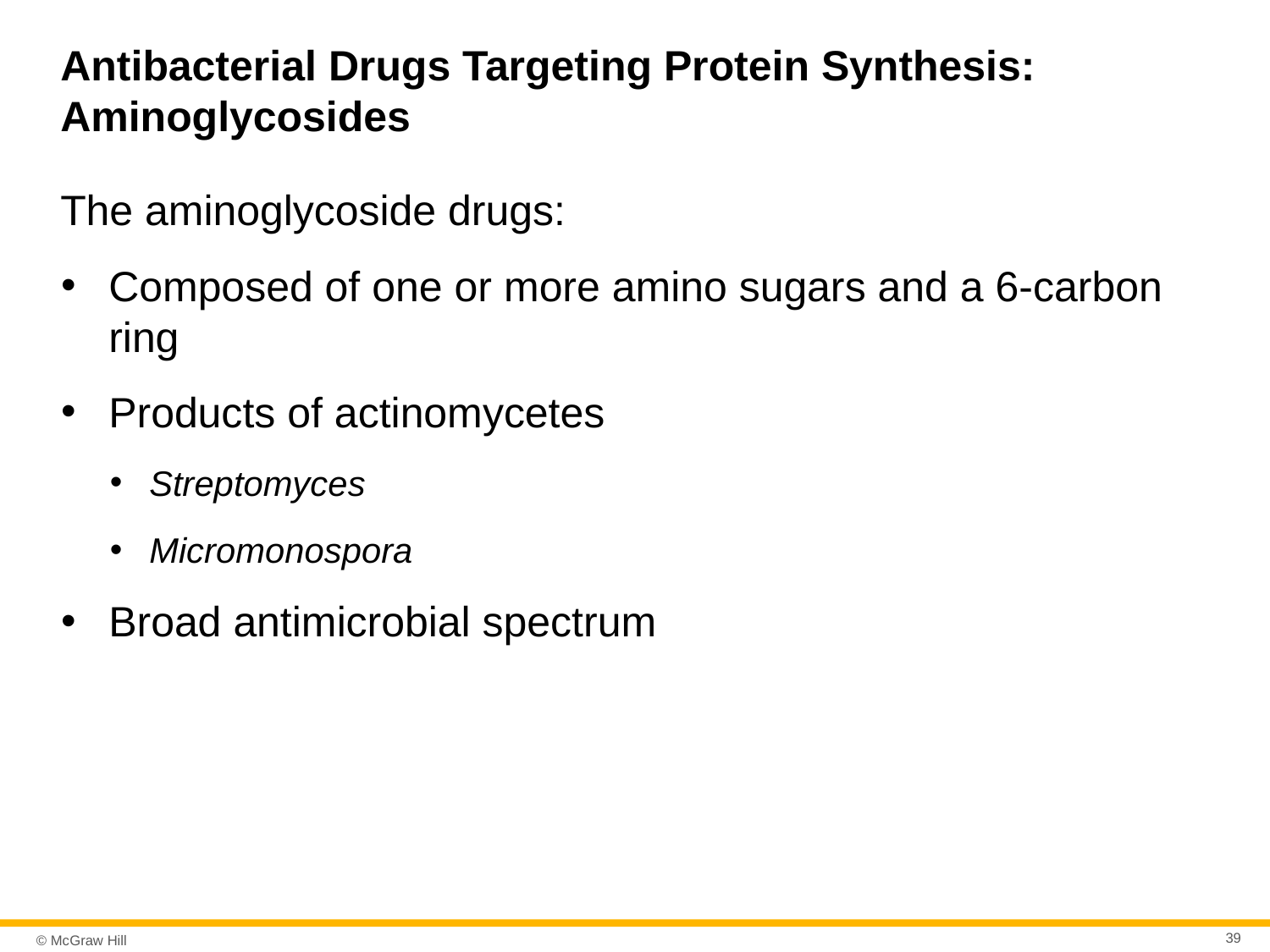

# Antibacterial Drugs Targeting Protein Synthesis: Aminoglycosides
The aminoglycoside drugs:
Composed of one or more amino sugars and a 6-carbon ring
Products of actinomycetes
Streptomyces
Micromonospora
Broad antimicrobial spectrum